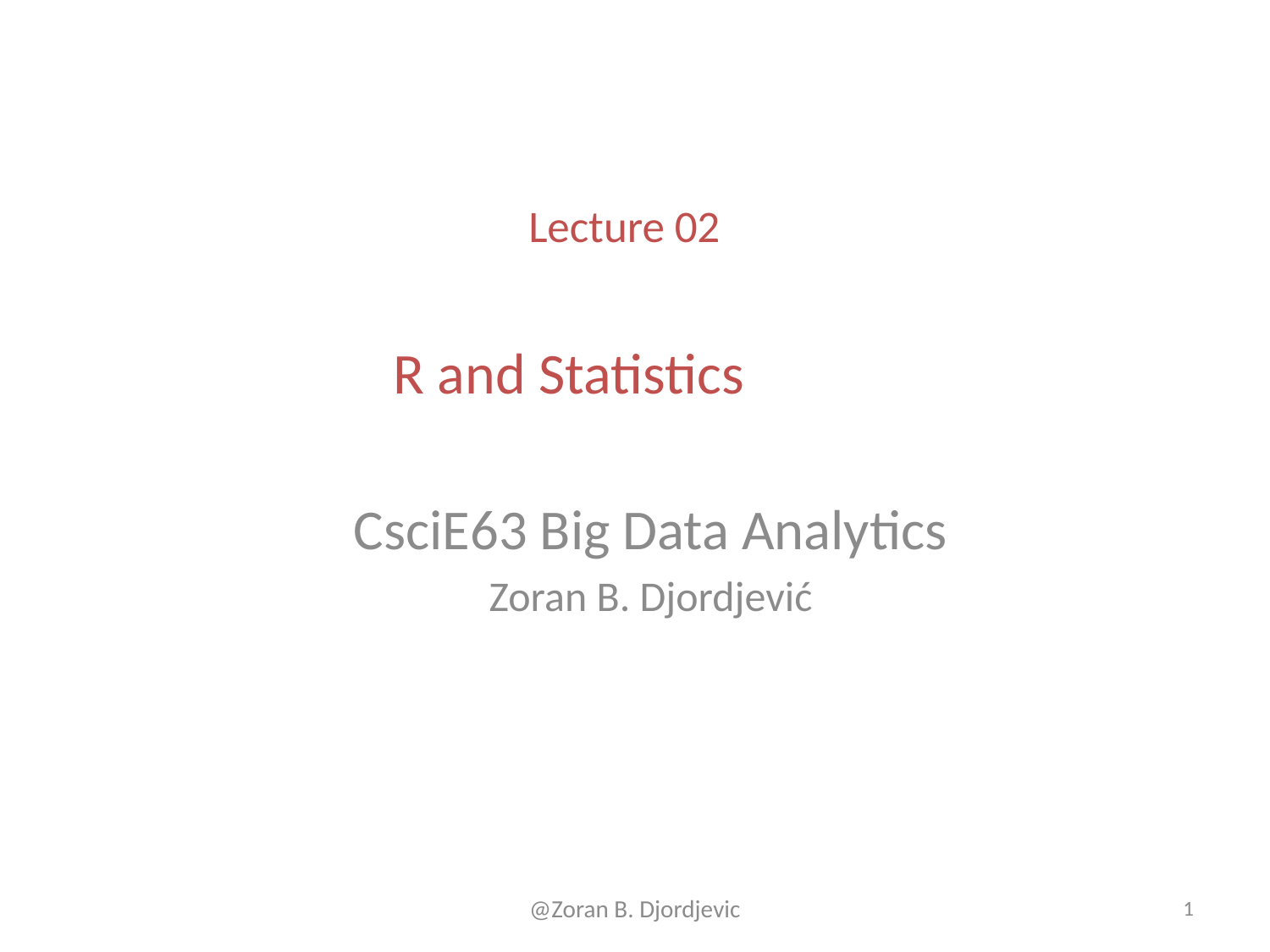

# Lecture 02 R and Statistics
CsciE63 Big Data Analytics
Zoran B. Djordjević
@Zoran B. Djordjevic
1